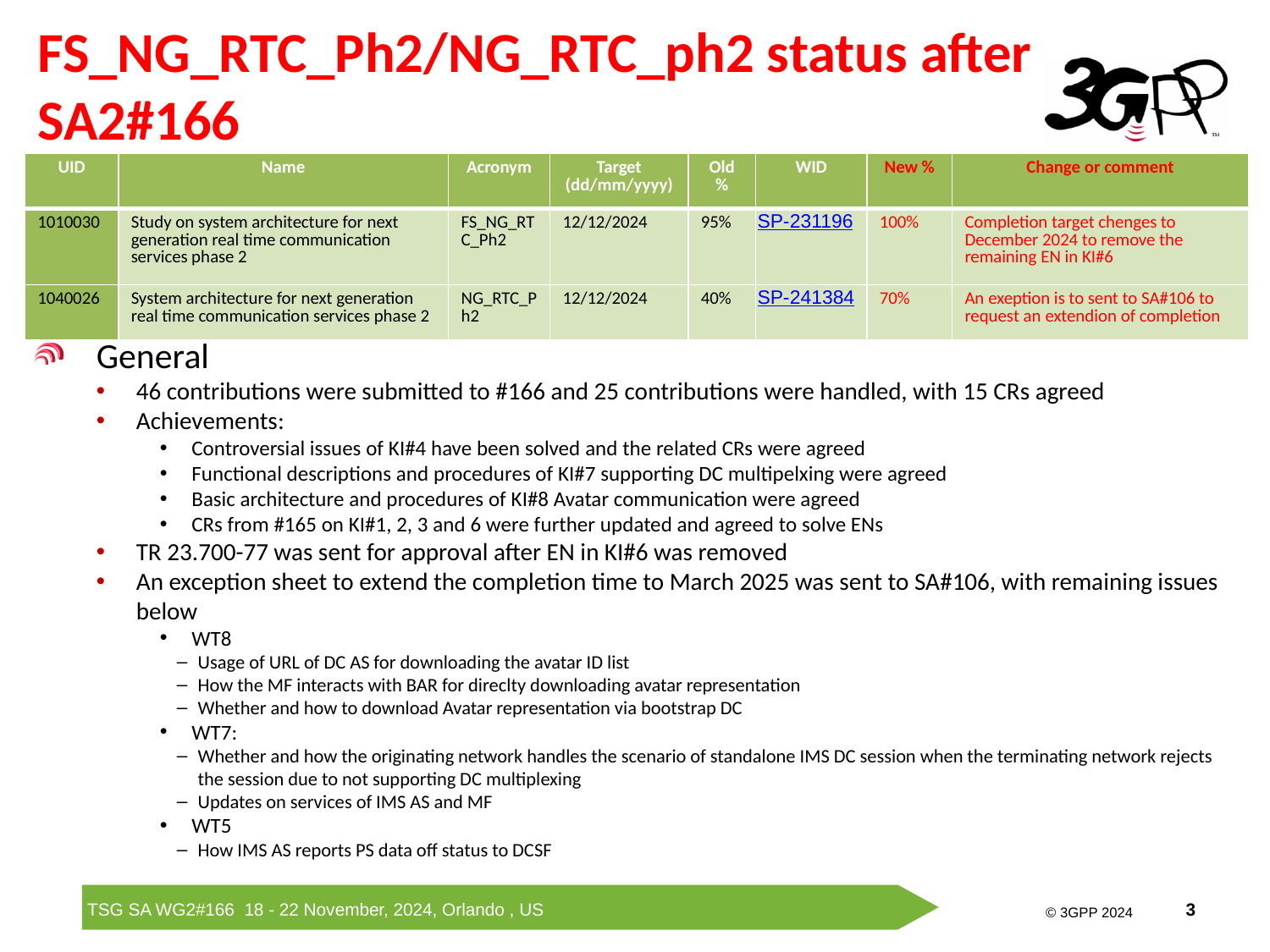

# FS_NG_RTC_Ph2/NG_RTC_ph2 status after SA2#166
| UID | Name | Acronym | Target (dd/mm/yyyy) | Old % | WID | New % | Change or comment |
| --- | --- | --- | --- | --- | --- | --- | --- |
| 1010030 | Study on system architecture for next generation real time communication services phase 2 | FS\_NG\_RTC\_Ph2 | 12/12/2024 | 95% | SP-231196 | 100% | Completion target chenges to December 2024 to remove the remaining EN in KI#6 |
| 1040026 | System architecture for next generation real time communication services phase 2 | NG\_RTC\_Ph2 | 12/12/2024 | 40% | SP-241384 | 70% | An exeption is to sent to SA#106 to request an extendion of completion |
General
46 contributions were submitted to #166 and 25 contributions were handled, with 15 CRs agreed
Achievements:
Controversial issues of KI#4 have been solved and the related CRs were agreed
Functional descriptions and procedures of KI#7 supporting DC multipelxing were agreed
Basic architecture and procedures of KI#8 Avatar communication were agreed
CRs from #165 on KI#1, 2, 3 and 6 were further updated and agreed to solve ENs
TR 23.700-77 was sent for approval after EN in KI#6 was removed
An exception sheet to extend the completion time to March 2025 was sent to SA#106, with remaining issues below
WT8
Usage of URL of DC AS for downloading the avatar ID list
How the MF interacts with BAR for direclty downloading avatar representation
Whether and how to download Avatar representation via bootstrap DC
WT7:
Whether and how the originating network handles the scenario of standalone IMS DC session when the terminating network rejects the session due to not supporting DC multiplexing
Updates on services of IMS AS and MF
WT5
How IMS AS reports PS data off status to DCSF